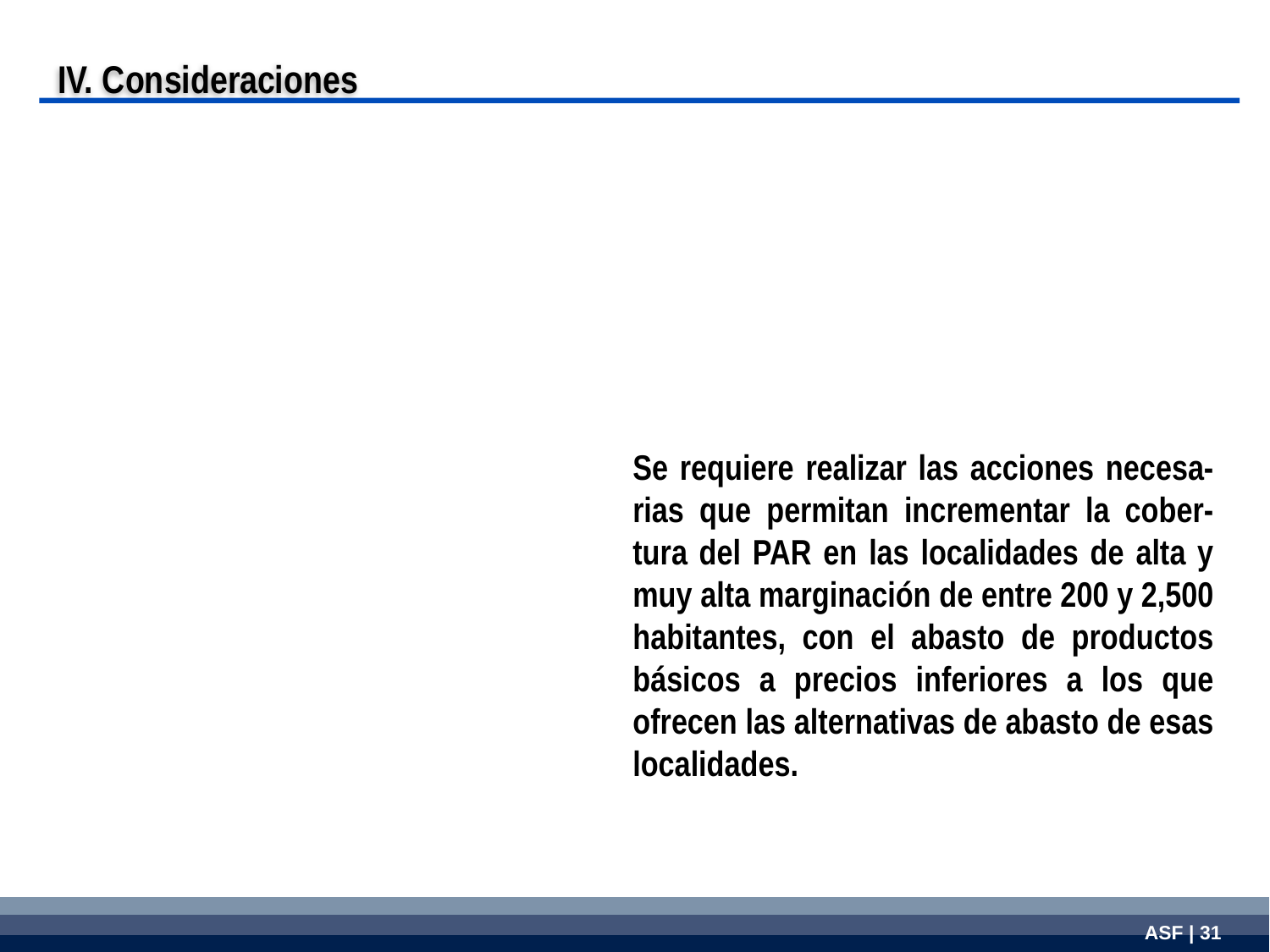

IV. Consideraciones

Se requiere realizar las acciones necesa-rias que permitan incrementar la cober-tura del PAR en las localidades de alta y muy alta marginación de entre 200 y 2,500 habitantes, con el abasto de productos básicos a precios inferiores a los que ofrecen las alternativas de abasto de esas localidades.
|  |
| --- |
|  |
|  |
ASF | 31